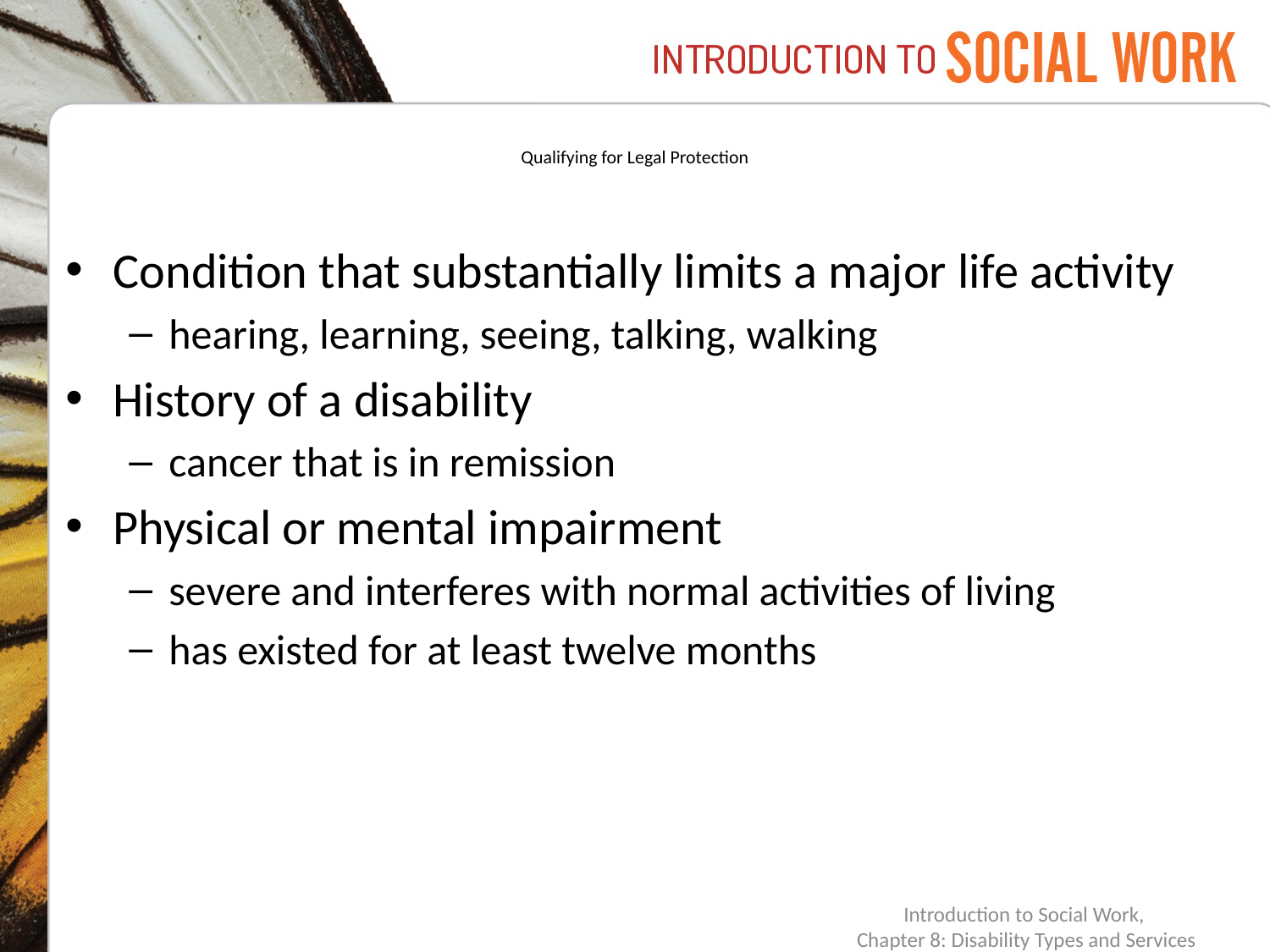

# Qualifying for Legal Protection
Condition that substantially limits a major life activity
hearing, learning, seeing, talking, walking
History of a disability
cancer that is in remission
Physical or mental impairment
severe and interferes with normal activities of living
has existed for at least twelve months

Introduction to Social Work,
Chapter 8: Disability Types and Services